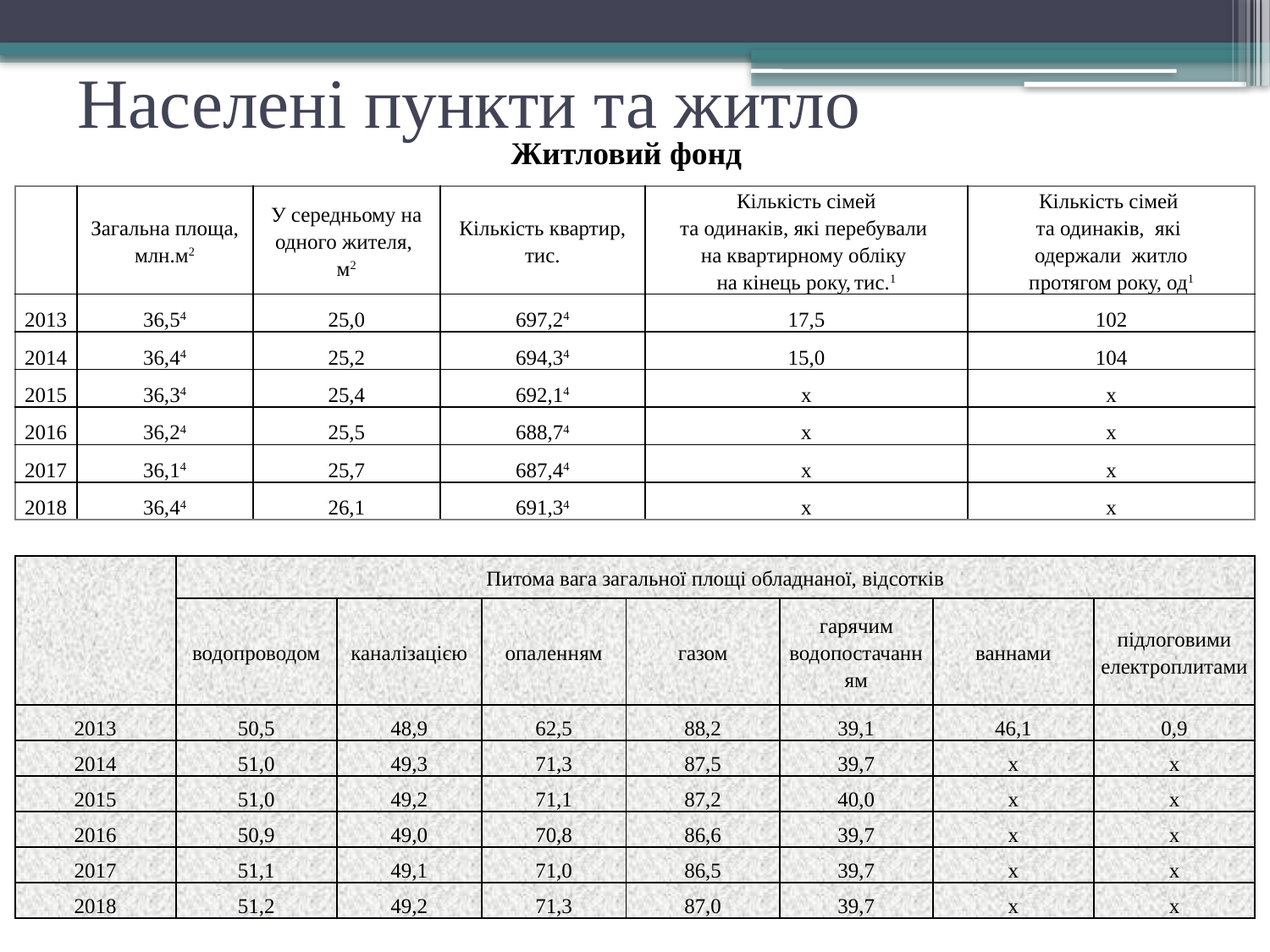

# Населені пункти та житло
Житловий фонд

|  | Загальна площа, млн.м2 | У середньому на одного жителя,  м2 | Кількість квартир, тис. | Кількість сімей та одинаків, які перебували  на квартирному обліку  на кінець року, тис.1 | Кількість сімей  та одинаків,  які  одержали  житло протягом року, од1 |
| --- | --- | --- | --- | --- | --- |
| 2013 | 36,54 | 25,0 | 697,24 | 17,5 | 102 |
| 2014 | 36,44 | 25,2 | 694,34 | 15,0 | 104 |
| 2015 | 36,34 | 25,4 | 692,14 | х | х |
| 2016 | 36,24 | 25,5 | 688,74 | х | х |
| 2017 | 36,14 | 25,7 | 687,44 | х | х |
| 2018 | 36,44 | 26,1 | 691,34 | х | х |
|  | Питома вага загальної площі обладнаної, відсотків |  |  |  |  |  |  |
| --- | --- | --- | --- | --- | --- | --- | --- |
|  | водопроводом | каналізацією | опаленням | газом | гарячим водопостачанням | ваннами | підлоговими електроплитами |
| 2013 | 50,5 | 48,9 | 62,5 | 88,2 | 39,1 | 46,1 | 0,9 |
| 2014 | 51,0 | 49,3 | 71,3 | 87,5 | 39,7 | x | x |
| 2015 | 51,0 | 49,2 | 71,1 | 87,2 | 40,0 | х | х |
| 2016 | 50,9 | 49,0 | 70,8 | 86,6 | 39,7 | х | х |
| 2017 | 51,1 | 49,1 | 71,0 | 86,5 | 39,7 | х | х |
| 2018 | 51,2 | 49,2 | 71,3 | 87,0 | 39,7 | х | х |